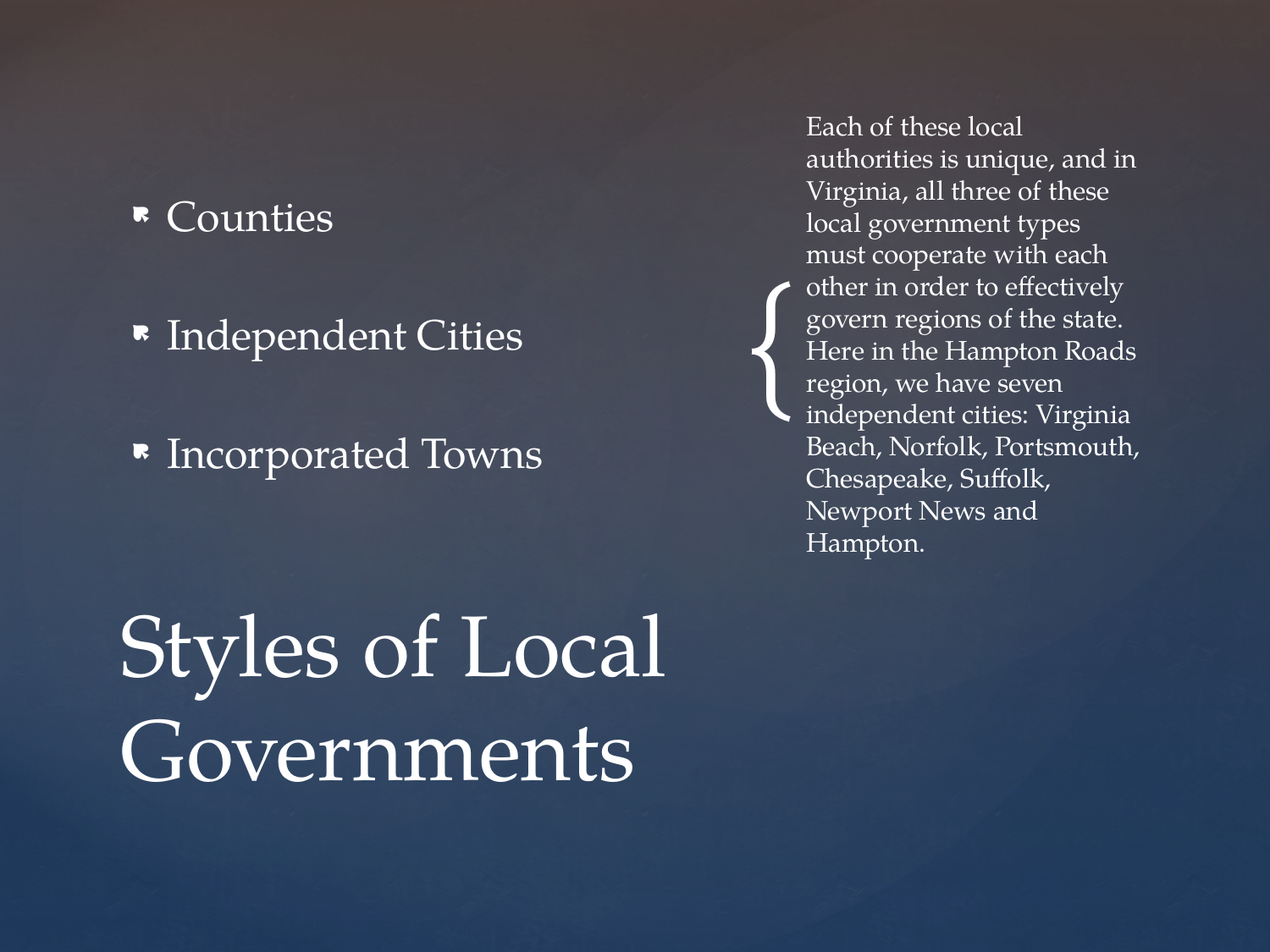

Counties

Independent Cities

Incorporated Towns
Each of these local authorities is unique, and in Virginia, all three of these local government types must cooperate with each other in order to effectively govern regions of the state. Here in the Hampton Roads region, we have seven independent cities: Virginia Beach, Norfolk, Portsmouth, Chesapeake, Suffolk, Newport News and Hampton.
# Styles of Local Governments